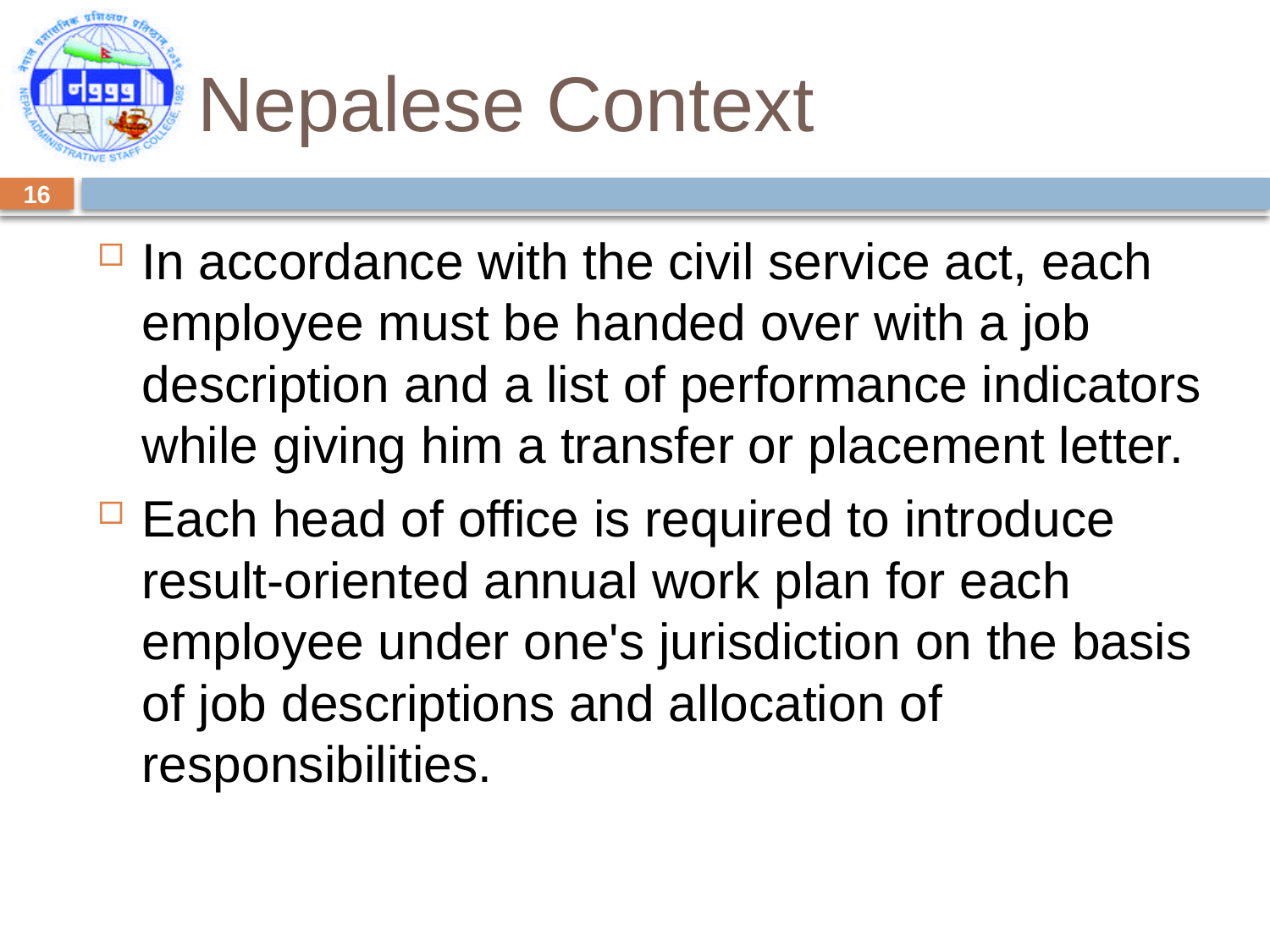

# Nepalese Context
16
In accordance with the civil service act, each employee must be handed over with a job description and a list of performance indicators while giving him a transfer or placement letter.
Each head of office is required to introduce result-oriented annual work plan for each employee under one's jurisdiction on the basis of job descriptions and allocation of responsibilities.